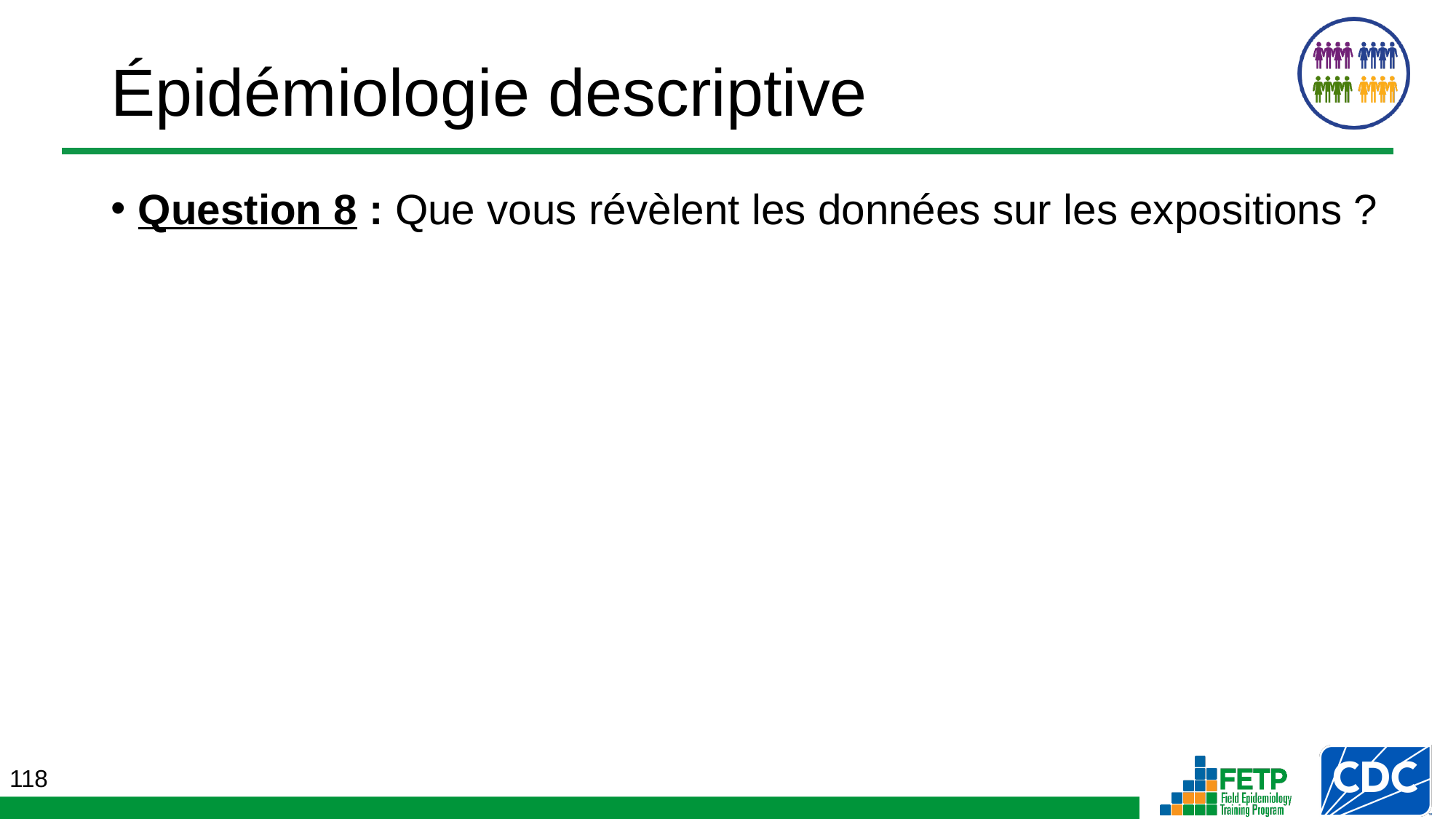

Épidémiologie descriptive
Question 8 : Que vous révèlent les données sur les expositions ?